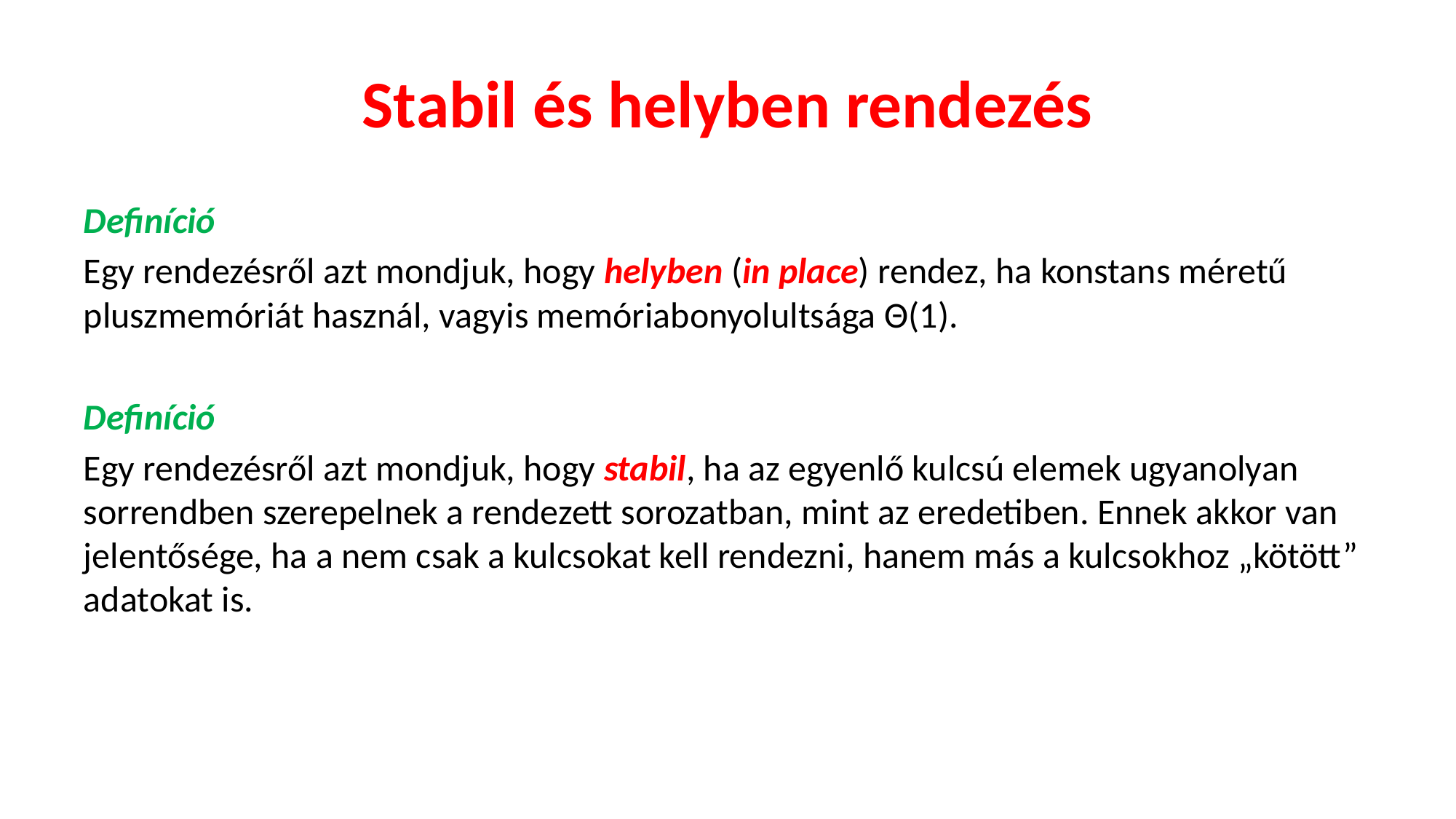

# Stabil és helyben rendezés
Definíció
Egy rendezésről azt mondjuk, hogy helyben (in place) rendez, ha konstans méretű pluszmemóriát használ, vagyis memóriabonyolultsága Θ(1).

Definíció
Egy rendezésről azt mondjuk, hogy stabil, ha az egyenlő kulcsú elemek ugyanolyan sorrendben szerepelnek a rendezett sorozatban, mint az eredetiben. Ennek akkor van jelentősége, ha a nem csak a kulcsokat kell rendezni, hanem más a kulcsokhoz „kötött” adatokat is.